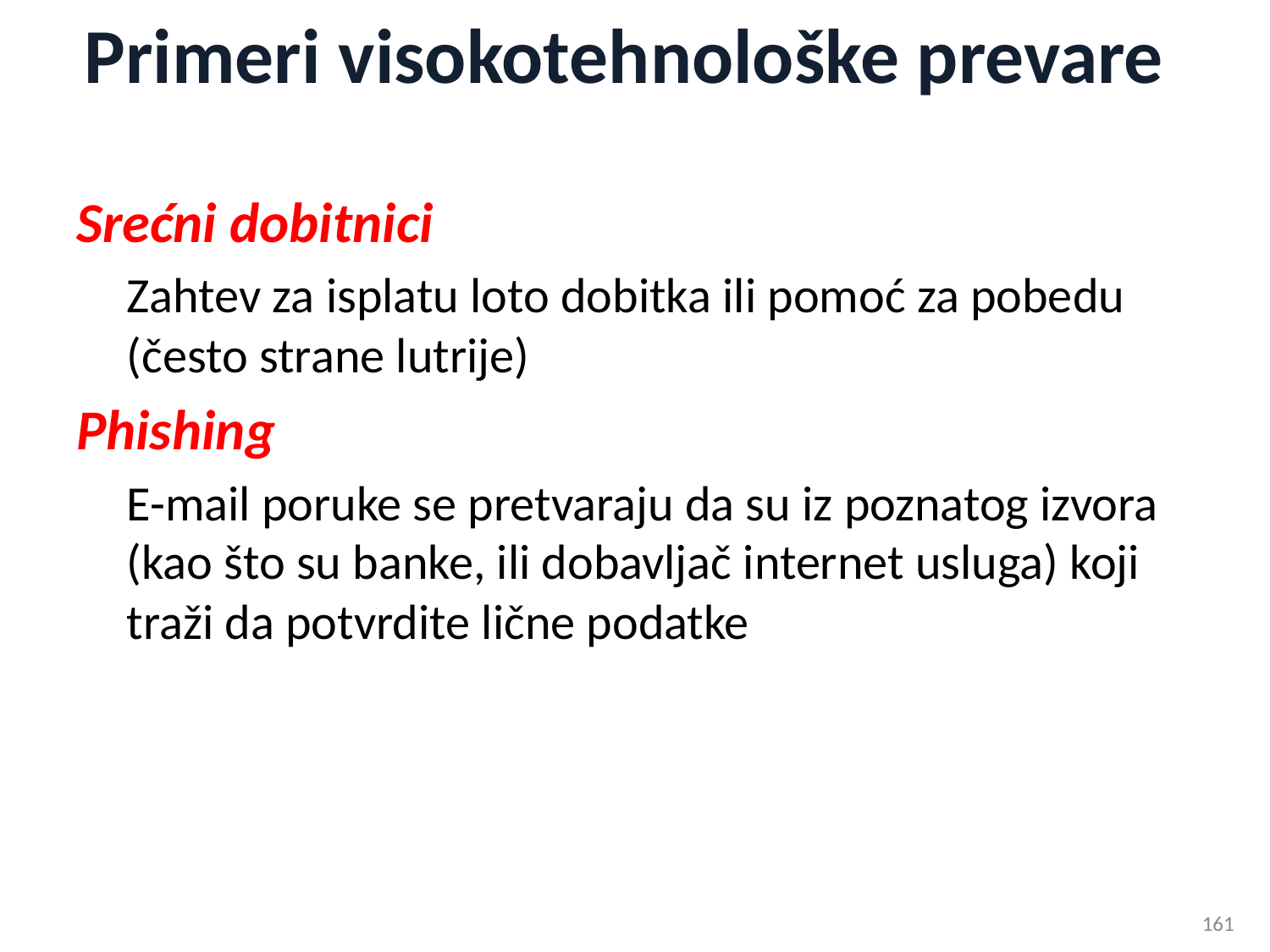

# Primeri visokotehnološke prevare
Srećni dobitnici
Zahtev za isplatu loto dobitka ili pomoć za pobedu (često strane lutrije)
Phishing
E-mail poruke se pretvaraju da su iz poznatog izvora (kao što su banke, ili dobavljač internet usluga) koji traži da potvrdite lične podatke

161